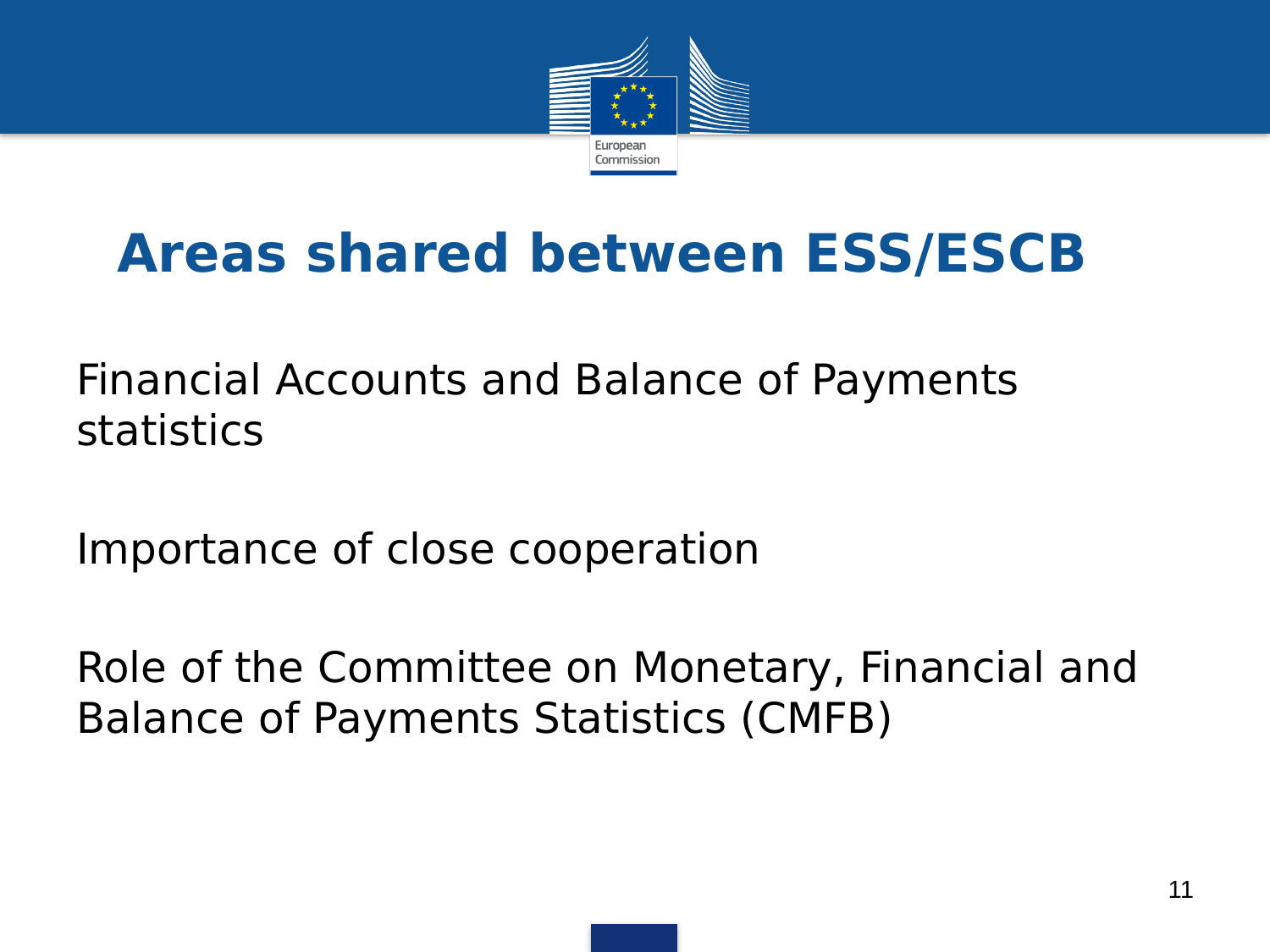

# Areas shared between ESS/ESCB
Financial Accounts and Balance of Payments statistics

Importance of close cooperation

Role of the Committee on Monetary, Financial and Balance of Payments Statistics (CMFB)
11